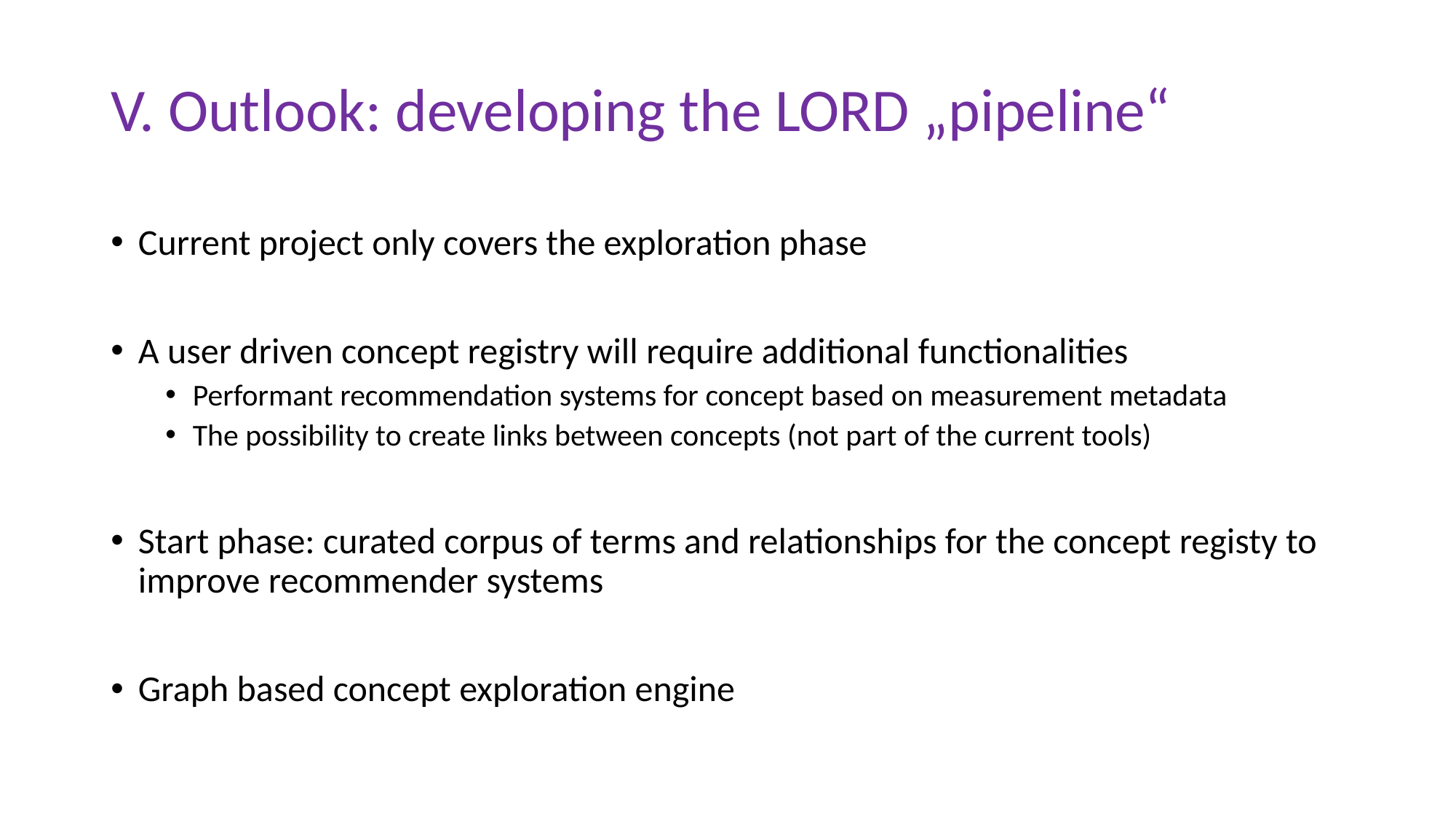

# V. Outlook: developing the LORD „pipeline“
Current project only covers the exploration phase

A user driven concept registry will require additional functionalities
Performant recommendation systems for concept based on measurement metadata
The possibility to create links between concepts (not part of the current tools)

Start phase: curated corpus of terms and relationships for the concept registy to improve recommender systems

Graph based concept exploration engine